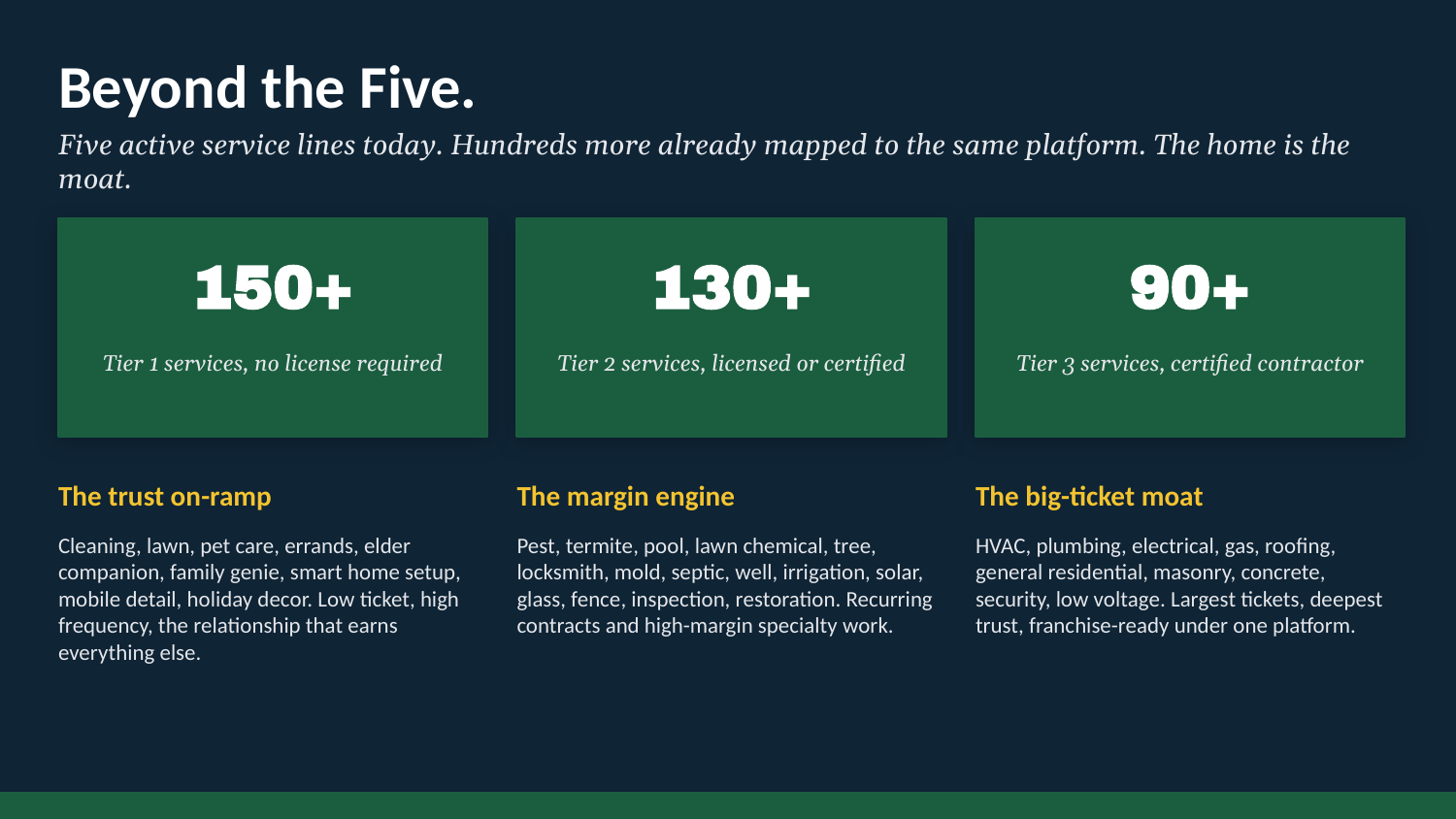

Beyond the Five.
Five active service lines today. Hundreds more already mapped to the same platform. The home is the moat.

150+
130+
90+
Tier 1 services, no license required
Tier 2 services, licensed or certified
Tier 3 services, certified contractor
The trust on-ramp
The margin engine
The big-ticket moat
Cleaning, lawn, pet care, errands, elder companion, family genie, smart home setup, mobile detail, holiday decor. Low ticket, high frequency, the relationship that earns everything else.
Pest, termite, pool, lawn chemical, tree, locksmith, mold, septic, well, irrigation, solar, glass, fence, inspection, restoration. Recurring contracts and high-margin specialty work.
HVAC, plumbing, electrical, gas, roofing, general residential, masonry, concrete, security, low voltage. Largest tickets, deepest trust, franchise-ready under one platform.